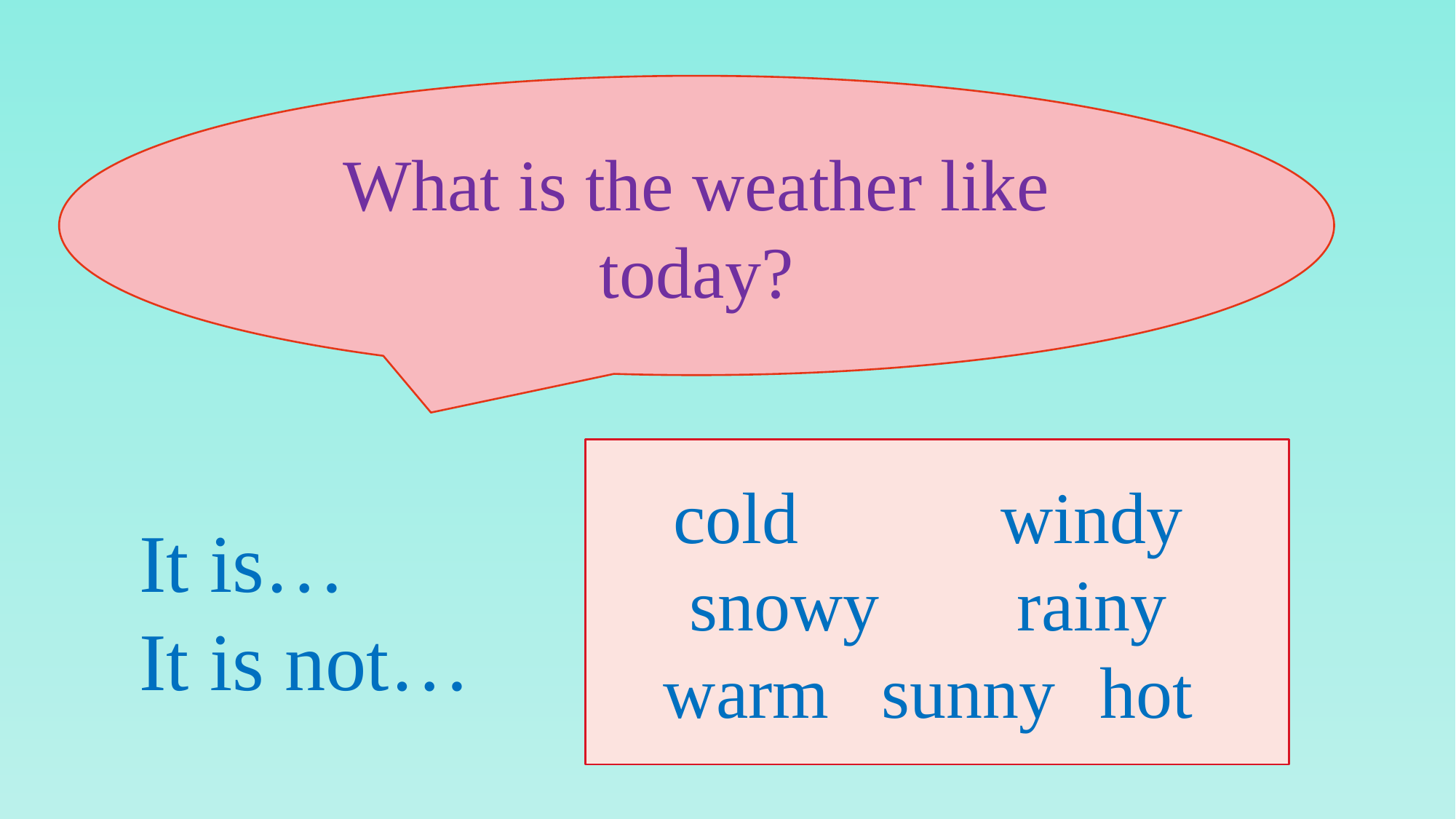

What is the weather like today?
cold 		windy
snowy 		rainy
warm 	sunny 	hot
It is…
It is not…